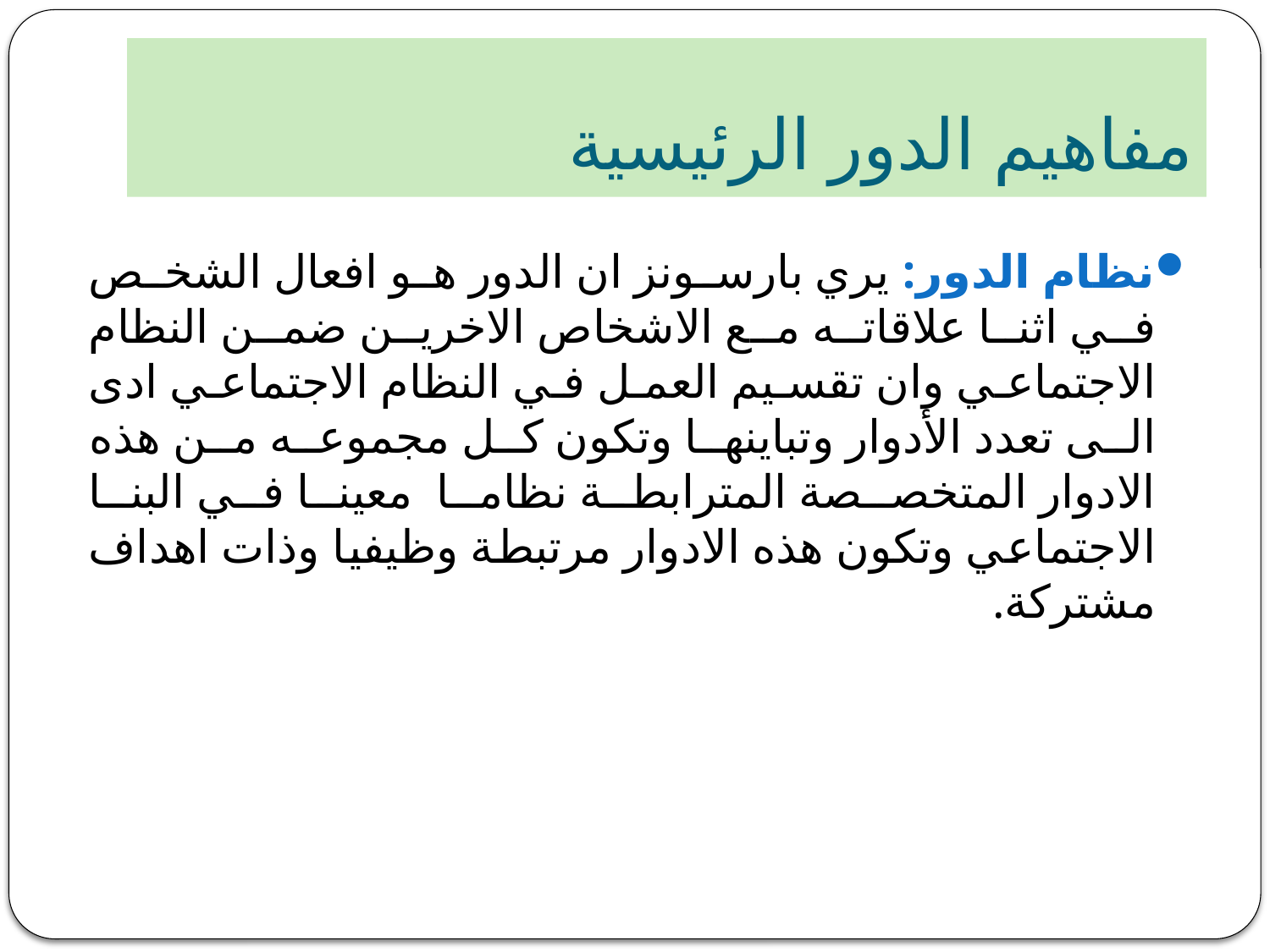

# مفاهيم الدور الرئيسية
نظام الدور: يري بارسونز ان الدور هو افعال الشخص في اثنا علاقاته مع الاشخاص الاخرين ضمن النظام الاجتماعي وان تقسيم العمل في النظام الاجتماعي ادى الى تعدد الأدوار وتباينها وتكون كل مجموعه من هذه الادوار المتخصصة المترابطة نظاما  معينا في البنا الاجتماعي وتكون هذه الادوار مرتبطة وظيفيا وذات اهداف مشتركة.